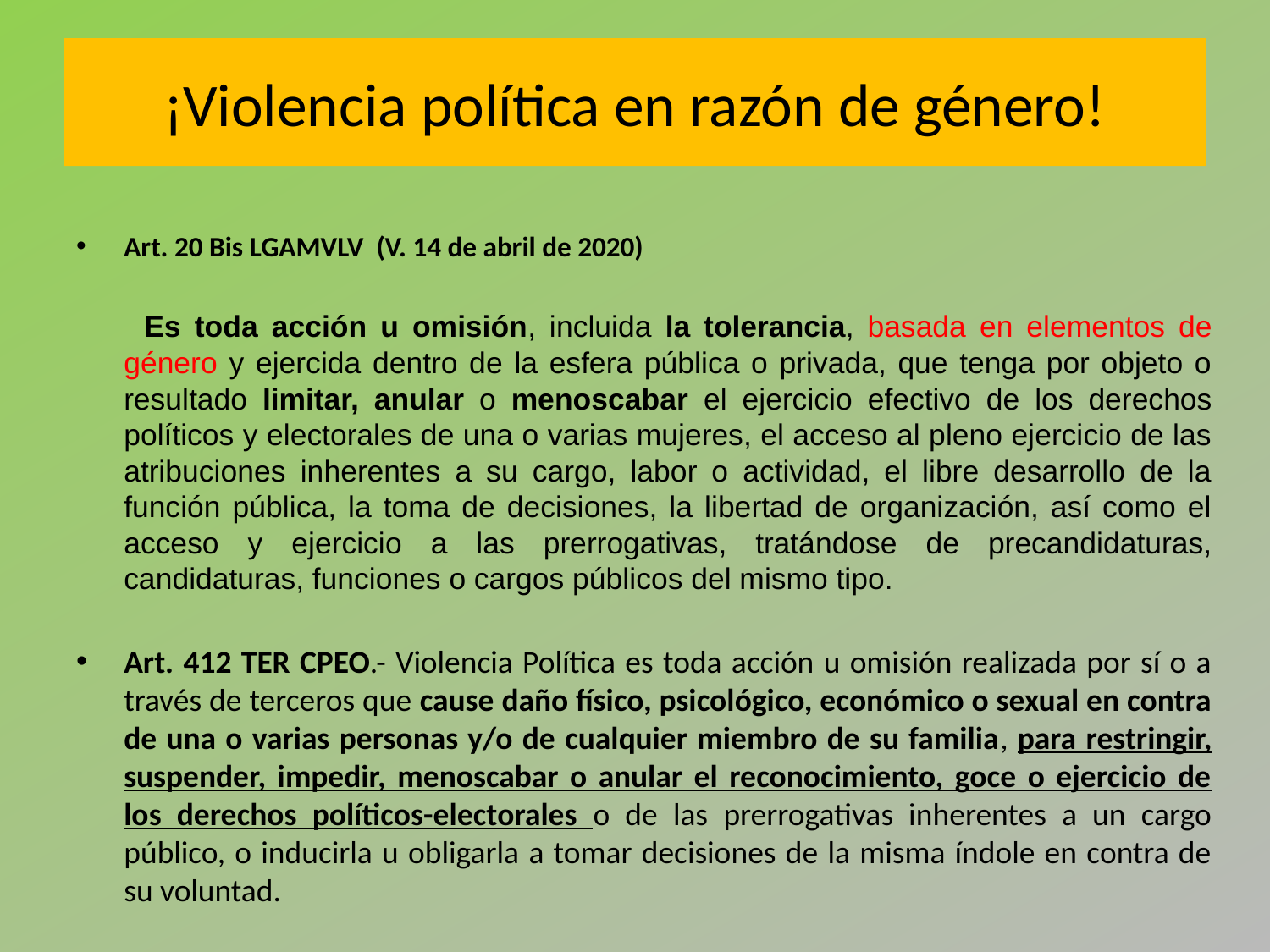

# ¡Violencia política en razón de género!
Art. 20 Bis LGAMVLV  (V. 14 de abril de 2020)

     Es toda acción u omisión, incluida la tolerancia, basada en elementos de género y ejercida dentro de la esfera pública o privada, que tenga por objeto o resultado limitar, anular o menoscabar el ejercicio efectivo de los derechos políticos y electorales de una o varias mujeres, el acceso al pleno ejercicio de las atribuciones inherentes a su cargo, labor o actividad, el libre desarrollo de la función pública, la toma de decisiones, la libertad de organización, así como el acceso y ejercicio a las prerrogativas, tratándose de precandidaturas, candidaturas, funciones o cargos públicos del mismo tipo.

Art. 412 TER CPEO.- Violencia Política es toda acción u omisión realizada por sí o a través de terceros que cause daño físico, psicológico, económico o sexual en contra de una o varias personas y/o de cualquier miembro de su familia, para restringir, suspender, impedir, menoscabar o anular el reconocimiento, goce o ejercicio de los derechos políticos-electorales o de las prerrogativas inherentes a un cargo público, o inducirla u obligarla a tomar decisiones de la misma índole en contra de su voluntad.